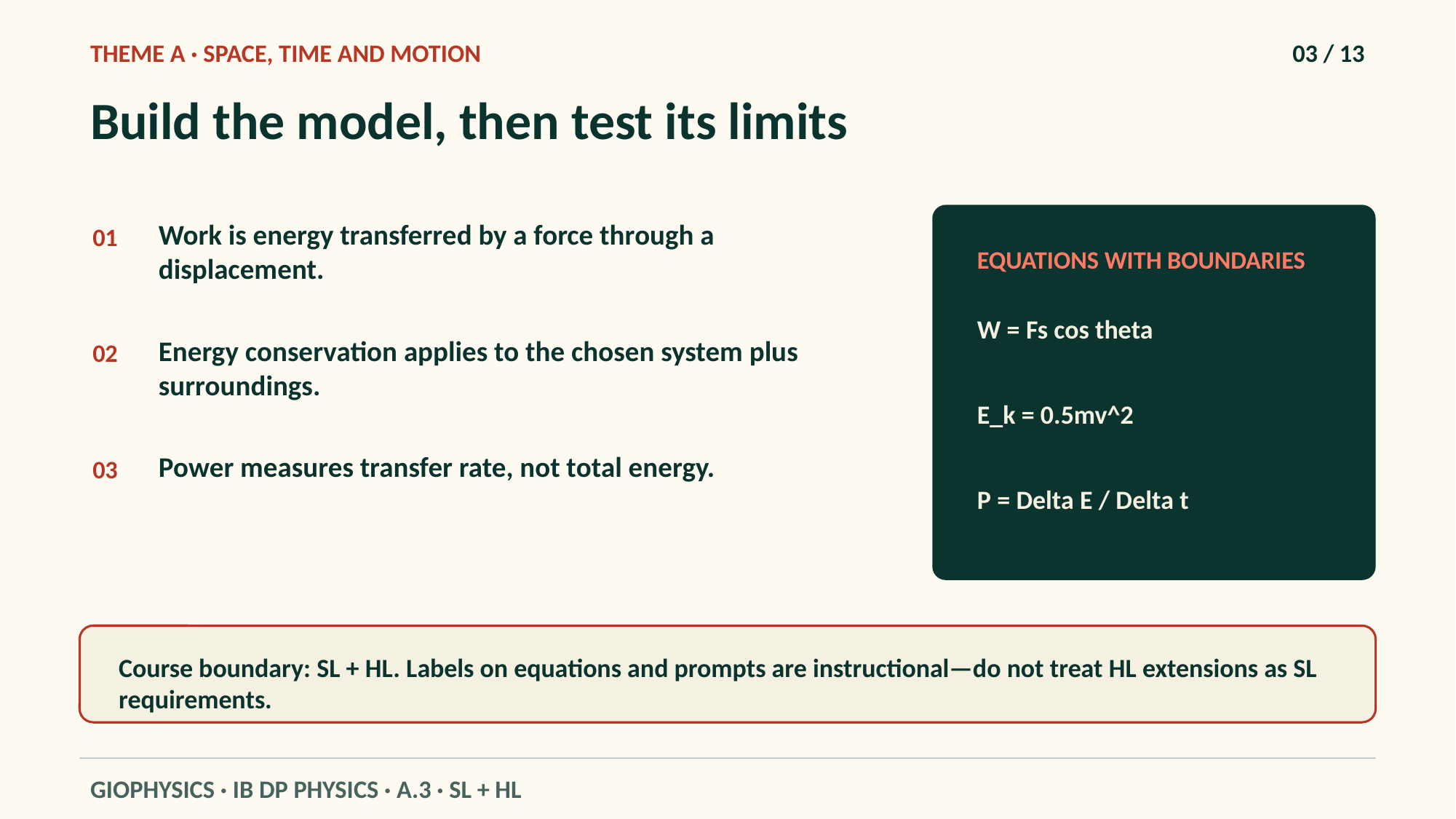

THEME A · SPACE, TIME AND MOTION
03 / 13
Build the model, then test its limits

Work is energy transferred by a force through a displacement.
01
EQUATIONS WITH BOUNDARIES
W = Fs cos theta
Energy conservation applies to the chosen system plus surroundings.
02
E_k = 0.5mv^2
Power measures transfer rate, not total energy.
03
P = Delta E / Delta t

Course boundary: SL + HL. Labels on equations and prompts are instructional—do not treat HL extensions as SL requirements.

GIOPHYSICS · IB DP PHYSICS · A.3 · SL + HL